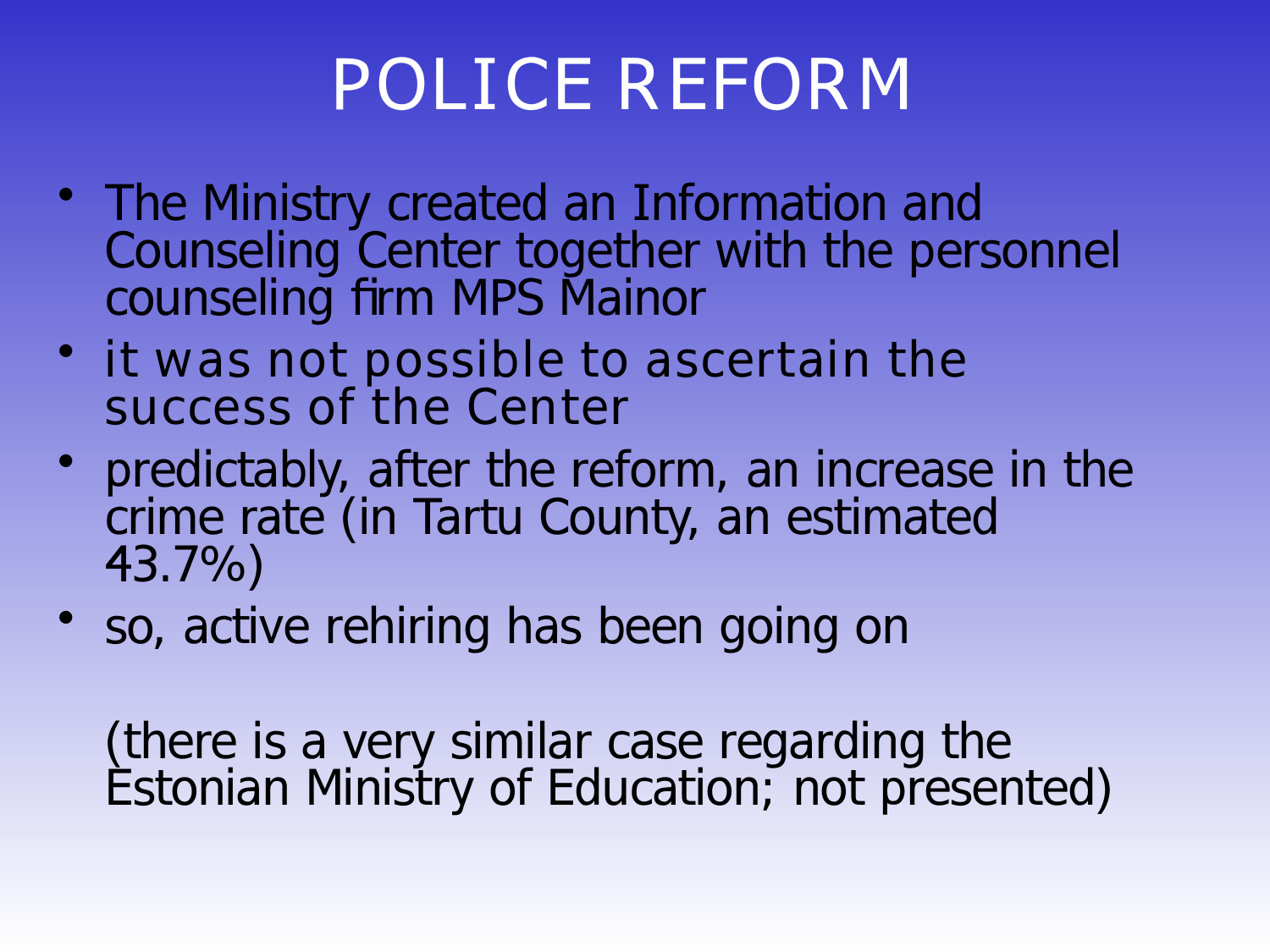

# POLICE REFORM
The Ministry created an Information and Counseling Center together with the personnel counseling firm MPS Mainor
it was not possible to ascertain the success of the Center
predictably, after the reform, an increase in the crime rate (in Tartu County, an estimated 43.7%)
so, active rehiring has been going on

	(there is a very similar case regarding the Estonian Ministry of Education; not presented)